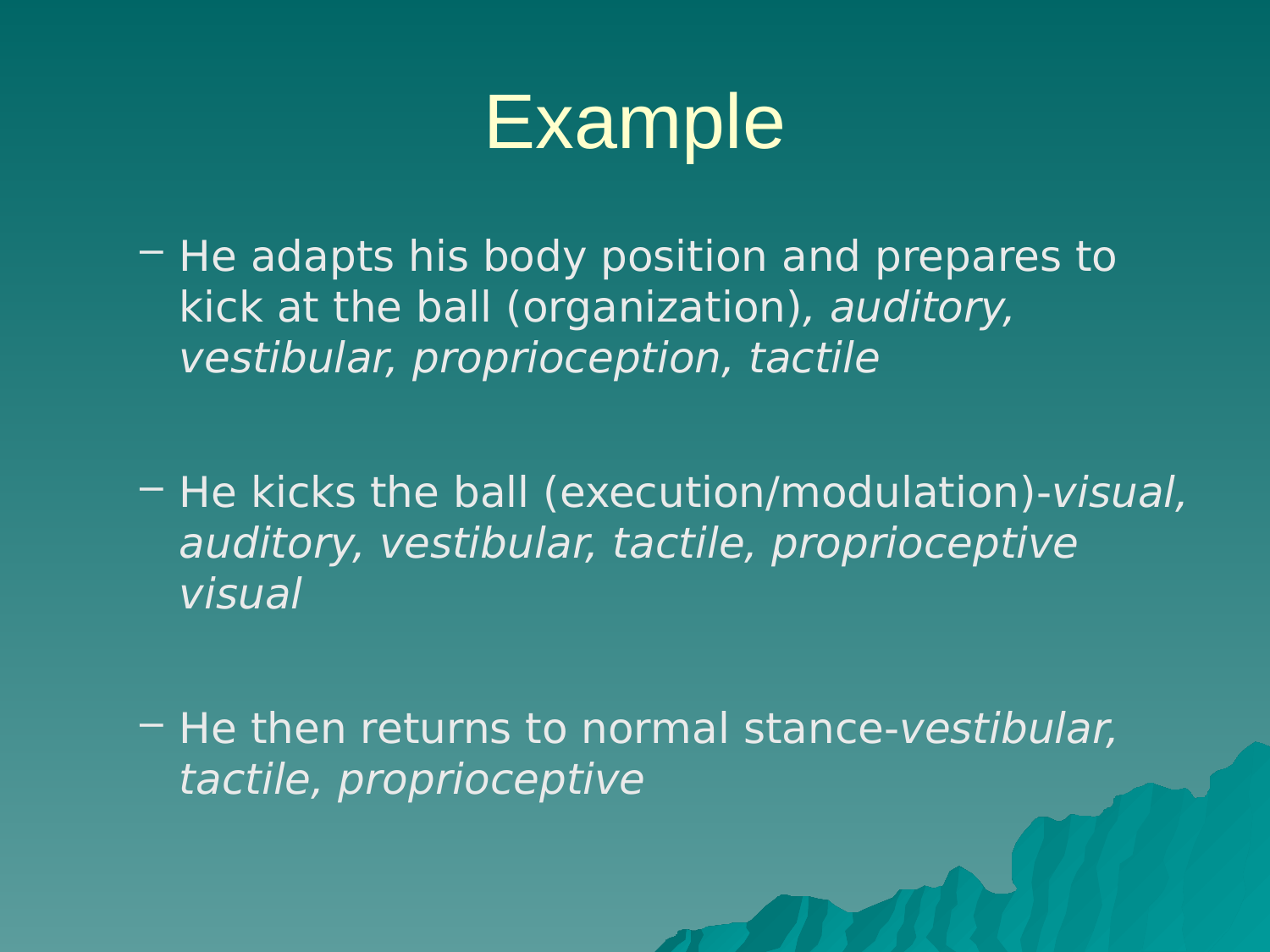

# Example
He adapts his body position and prepares to kick at the ball (organization), auditory, vestibular, proprioception, tactile

He kicks the ball (execution/modulation)-visual, auditory, vestibular, tactile, proprioceptive visual

He then returns to normal stance-vestibular, tactile, proprioceptive